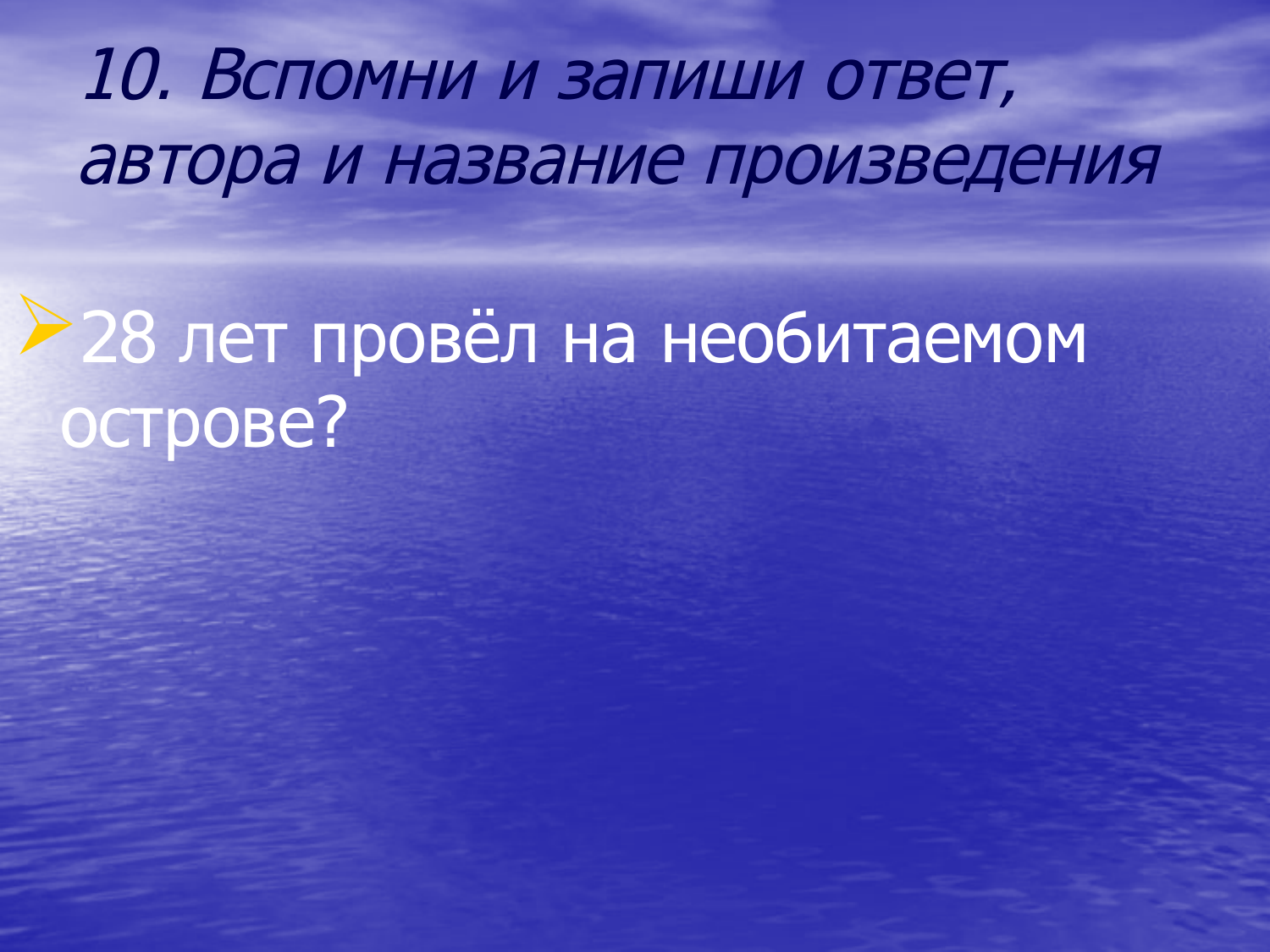

# 10. Вспомни и запиши ответ, автора и название произведения
28 лет провёл на необитаемом острове?